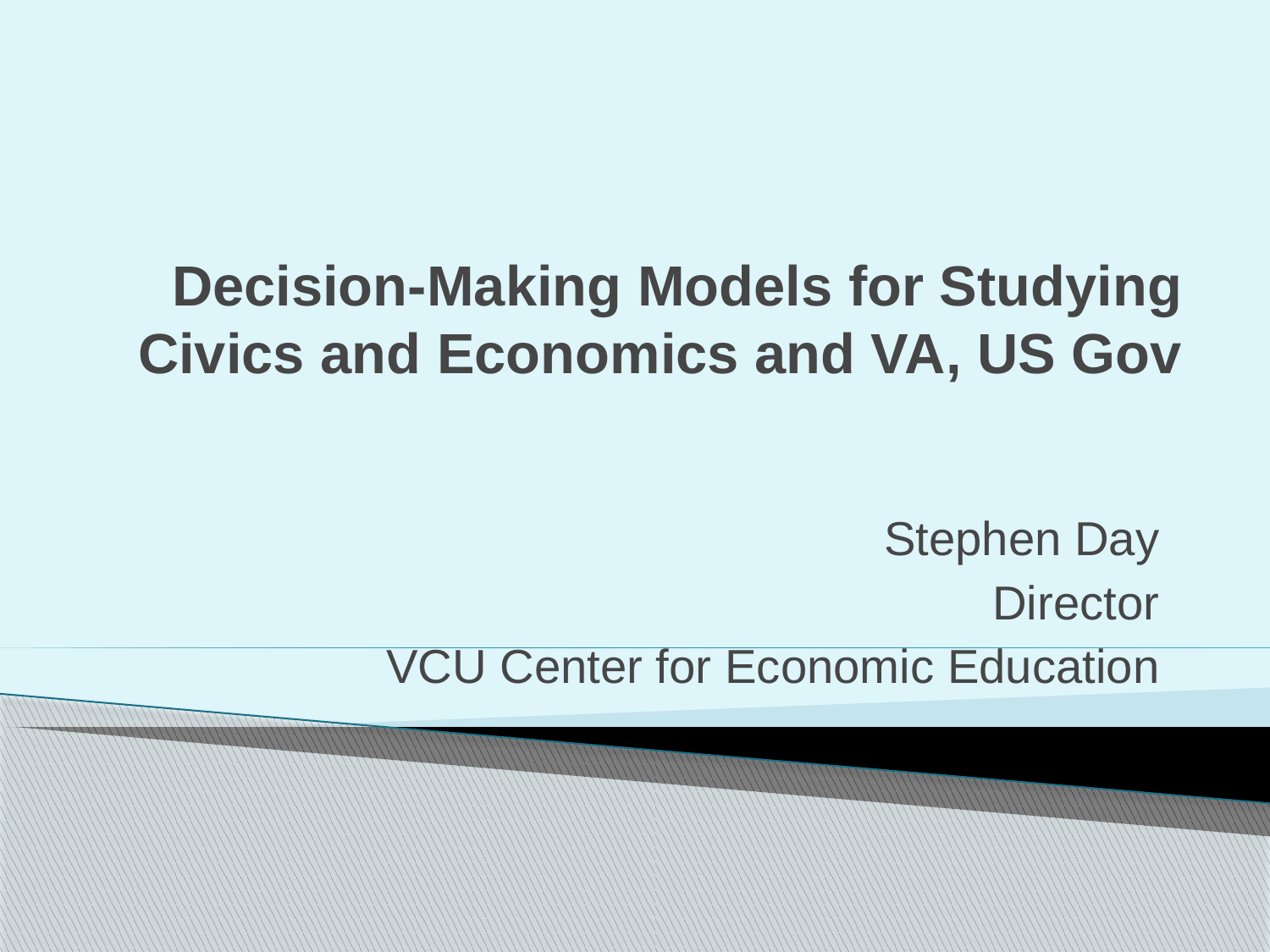

# Decision-Making Models for Studying Civics and Economics and VA, US Gov
Stephen Day
Director
VCU Center for Economic Education